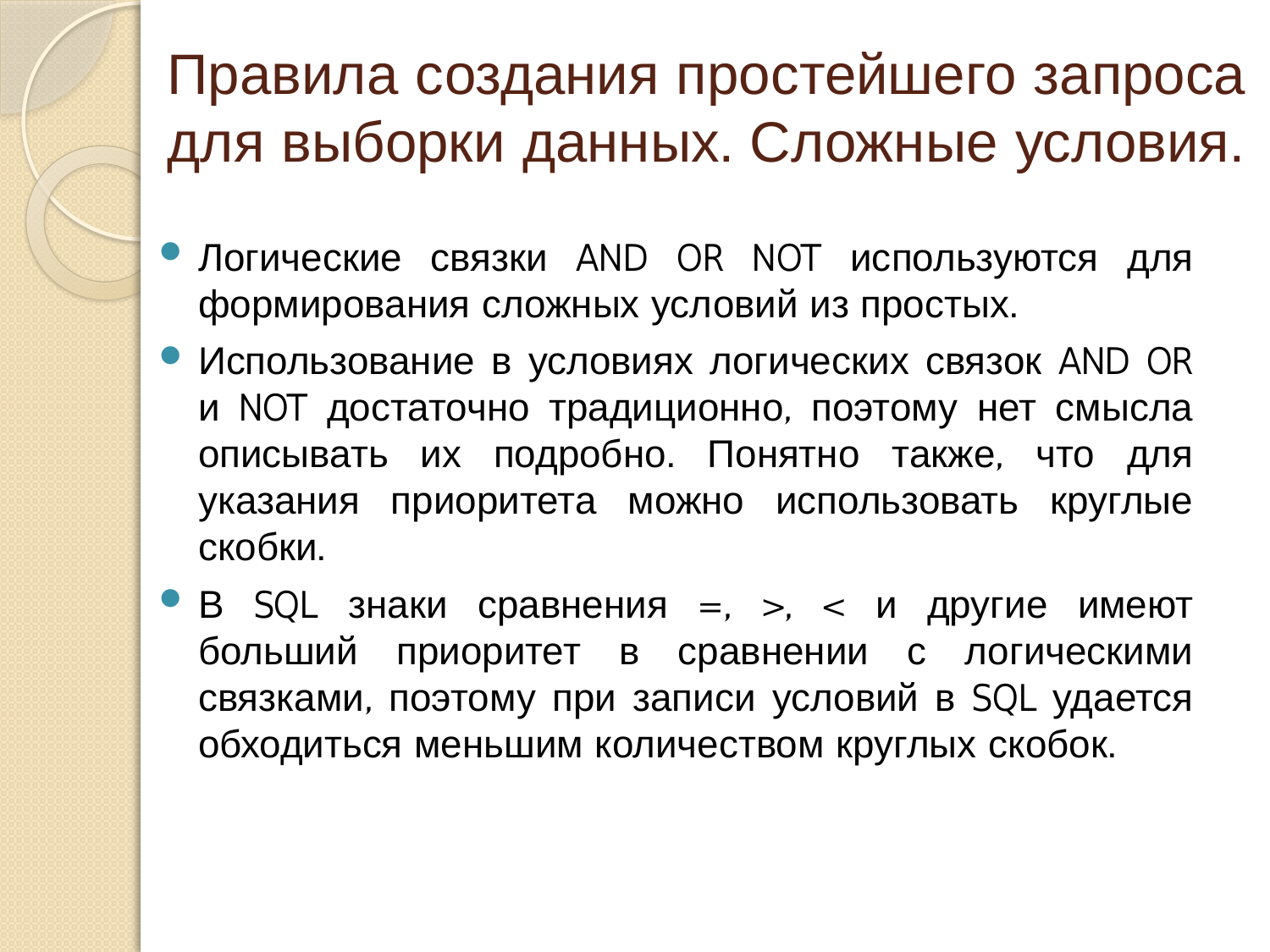

# Правила создания простейшего запроса для выборки данных. Сложные условия.
Логические связки AND OR NOT используются для формирования сложных условий из простых.
Использование в условиях логических связок AND OR и NOT достаточно традиционно, поэтому нет смысла описывать их подробно. Понятно также, что для указания приоритета можно использовать круглые скобки.
В SQL знаки сравнения =, >, < и другие имеют больший приоритет в сравнении с логическими связками, поэтому при записи условий в SQL удается обходиться меньшим количеством круглых скобок.